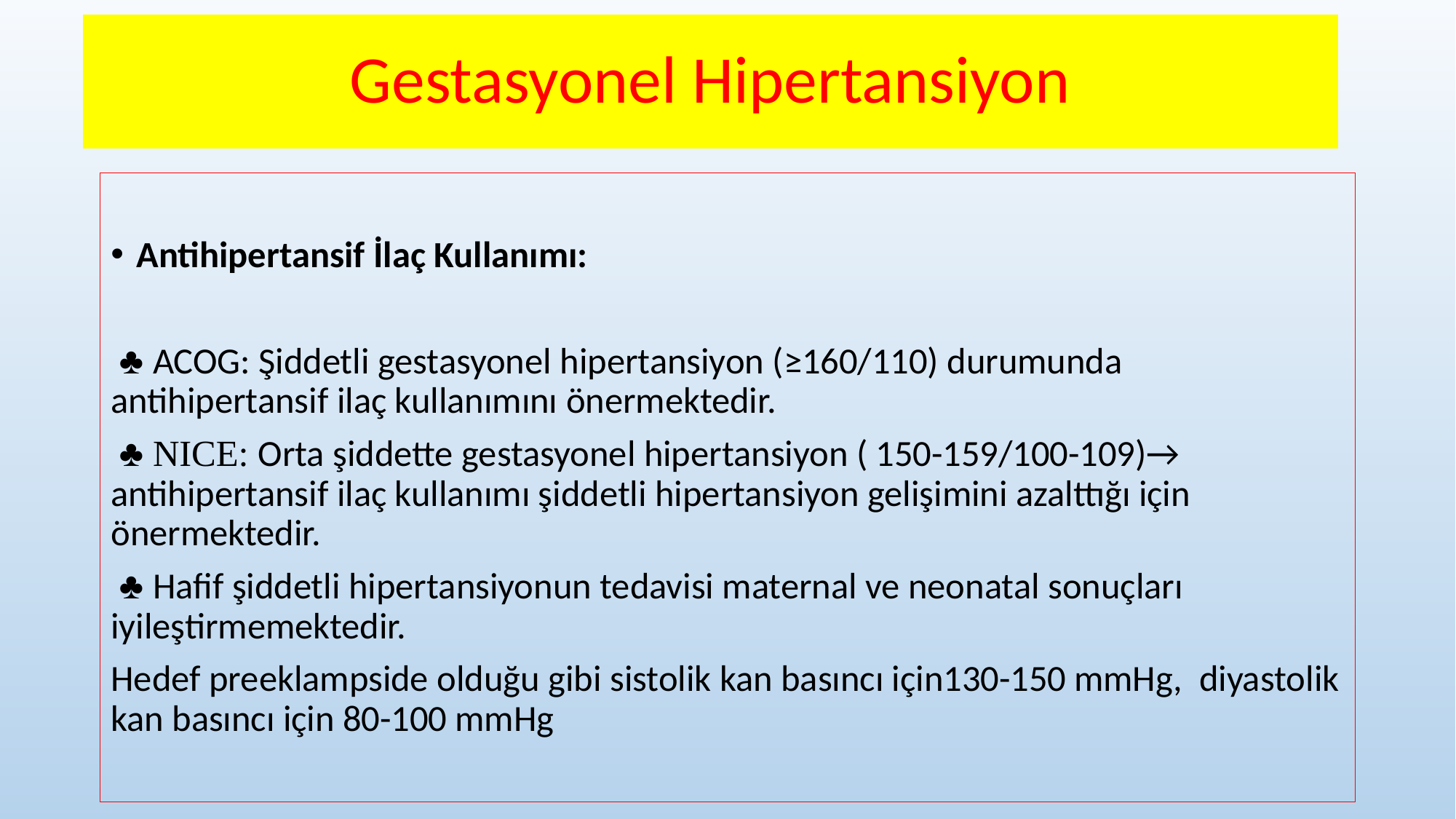

# Gestasyonel Hipertansiyon

Antihipertansif İlaç Kullanımı:

 ♣ ACOG: Şiddetli gestasyonel hipertansiyon (≥160/110) durumunda antihipertansif ilaç kullanımını önermektedir.
 ♣ NICE: Orta şiddette gestasyonel hipertansiyon ( 150-159/100-109)→ antihipertansif ilaç kullanımı şiddetli hipertansiyon gelişimini azalttığı için önermektedir.
 ♣ Hafif şiddetli hipertansiyonun tedavisi maternal ve neonatal sonuçları iyileştirmemektedir.
Hedef preeklampside olduğu gibi sistolik kan basıncı için130-150 mmHg,  diyastolik kan basıncı için 80-100 mmHg